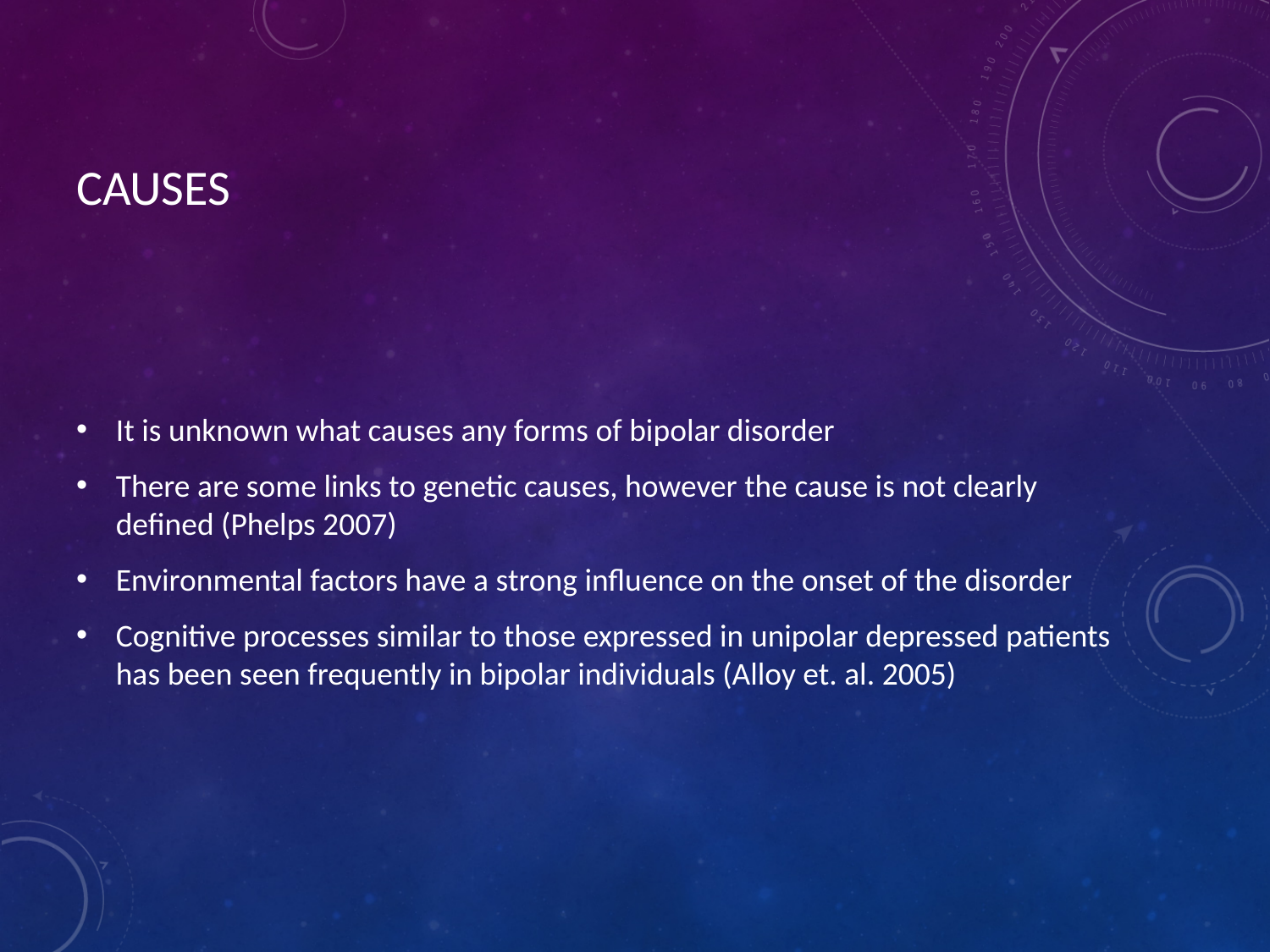

# Causes
It is unknown what causes any forms of bipolar disorder
There are some links to genetic causes, however the cause is not clearly defined (Phelps 2007)
Environmental factors have a strong influence on the onset of the disorder
Cognitive processes similar to those expressed in unipolar depressed patients has been seen frequently in bipolar individuals (Alloy et. al. 2005)